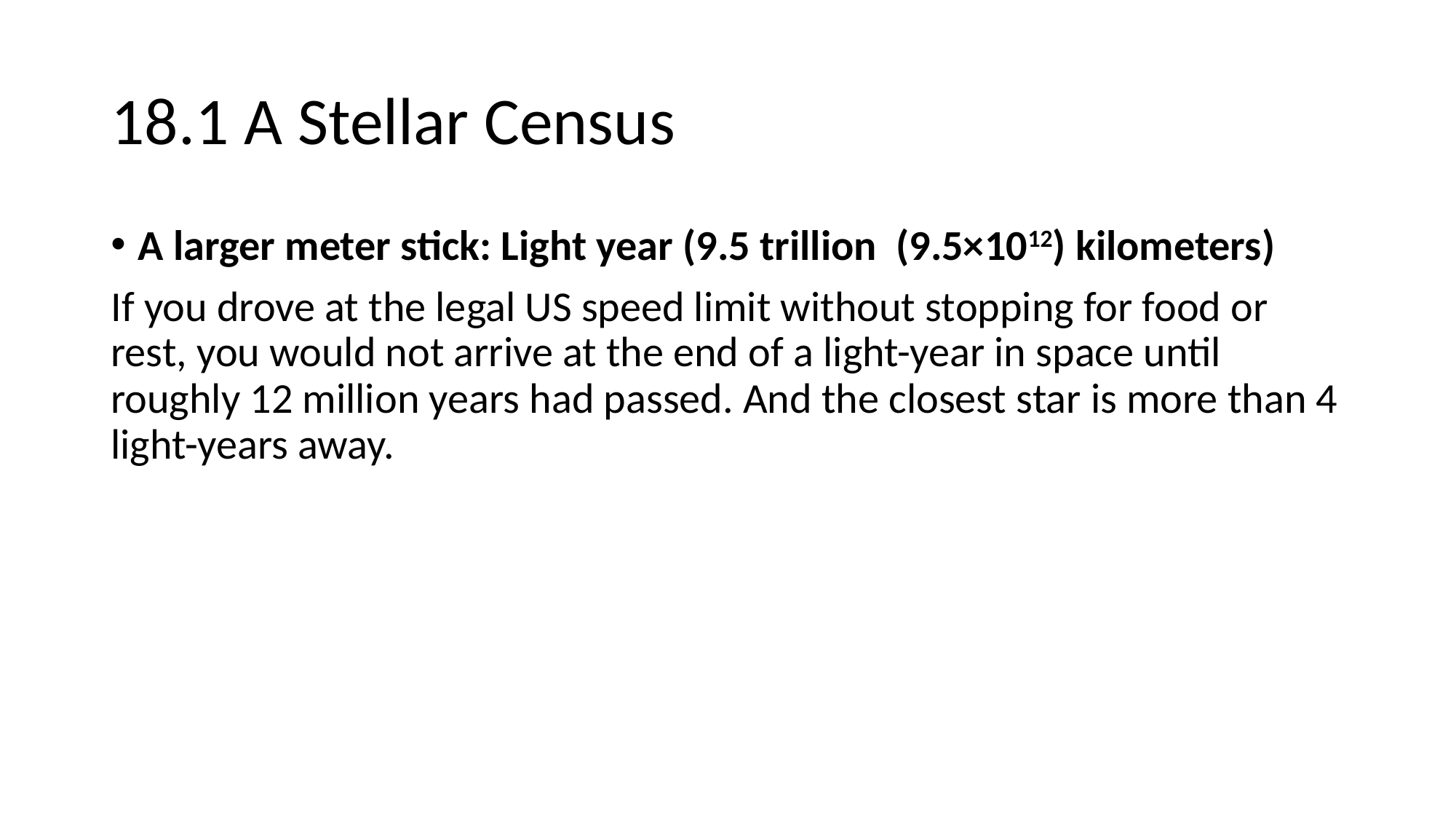

# 18.1 A Stellar Census
A larger meter stick: Light year (9.5 trillion  (9.5×1012) kilometers)
If you drove at the legal US speed limit without stopping for food or rest, you would not arrive at the end of a light-year in space until roughly 12 million years had passed. And the closest star is more than 4 light-years away.